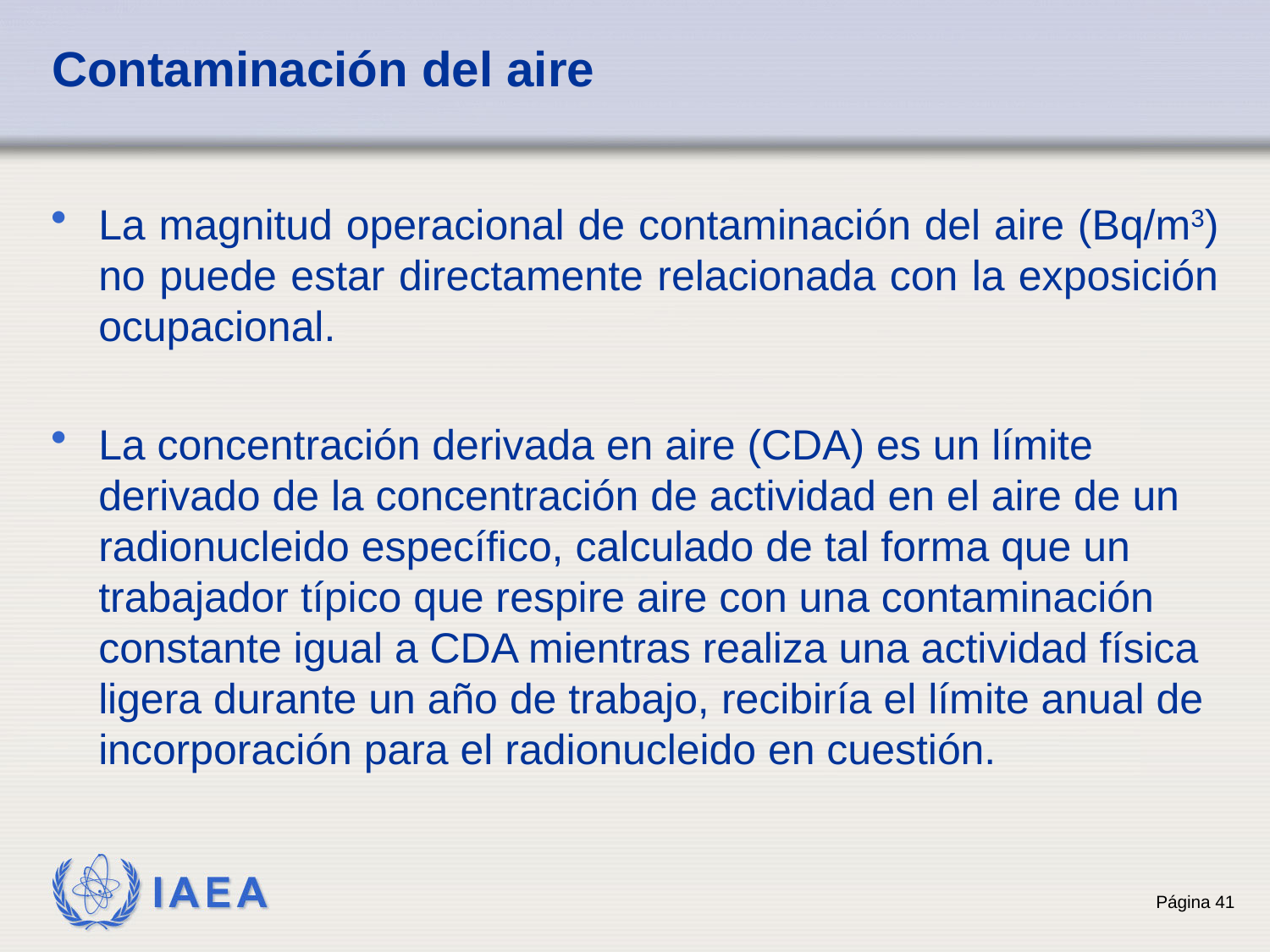

# Contaminación del aire
La magnitud operacional de contaminación del aire (Bq/m3) no puede estar directamente relacionada con la exposición ocupacional.

La concentración derivada en aire (CDA) es un límite derivado de la concentración de actividad en el aire de un radionucleido específico, calculado de tal forma que un trabajador típico que respire aire con una contaminación constante igual a CDA mientras realiza una actividad física ligera durante un año de trabajo, recibiría el límite anual de incorporación para el radionucleido en cuestión.
41